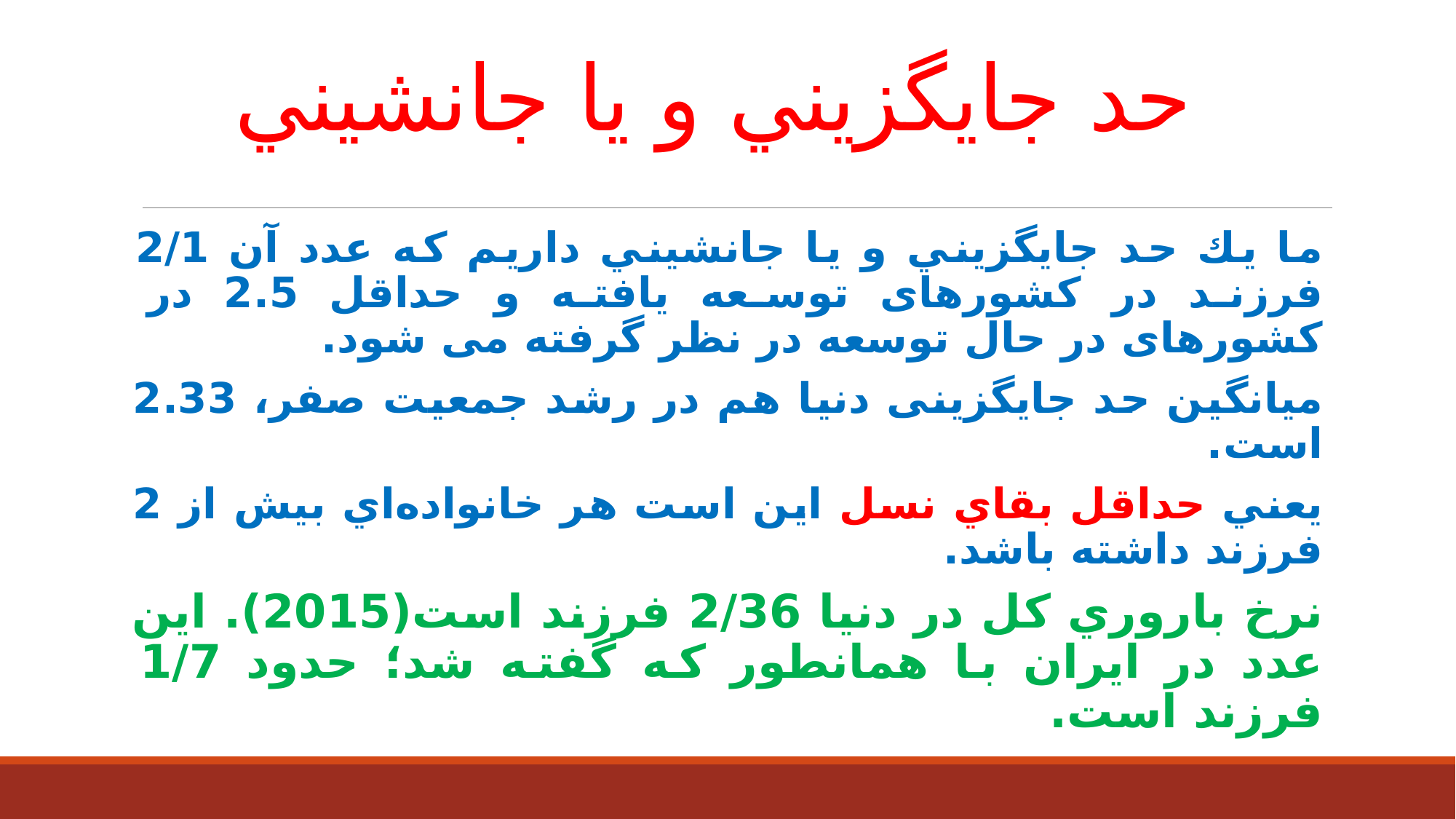

# حد جايگزيني و يا جانشيني
ما يك حد جايگزيني و يا جانشيني داريم كه عدد آن 2/1 فرزند در کشورهای توسعه یافته و حداقل 2.5 در کشورهای در حال توسعه در نظر گرفته می شود.
میانگین حد جایگزینی دنیا هم در رشد جمعیت صفر، 2.33 است.
يعني حداقل بقاي نسل اين است هر خانواده‌اي بیش از 2 فرزند داشته باشد.
نرخ باروري كل در دنيا 2/36 فرزند است(2015). اين عدد در ايران با همانطور که گفته شد؛ حدود 1/7 فرزند است.